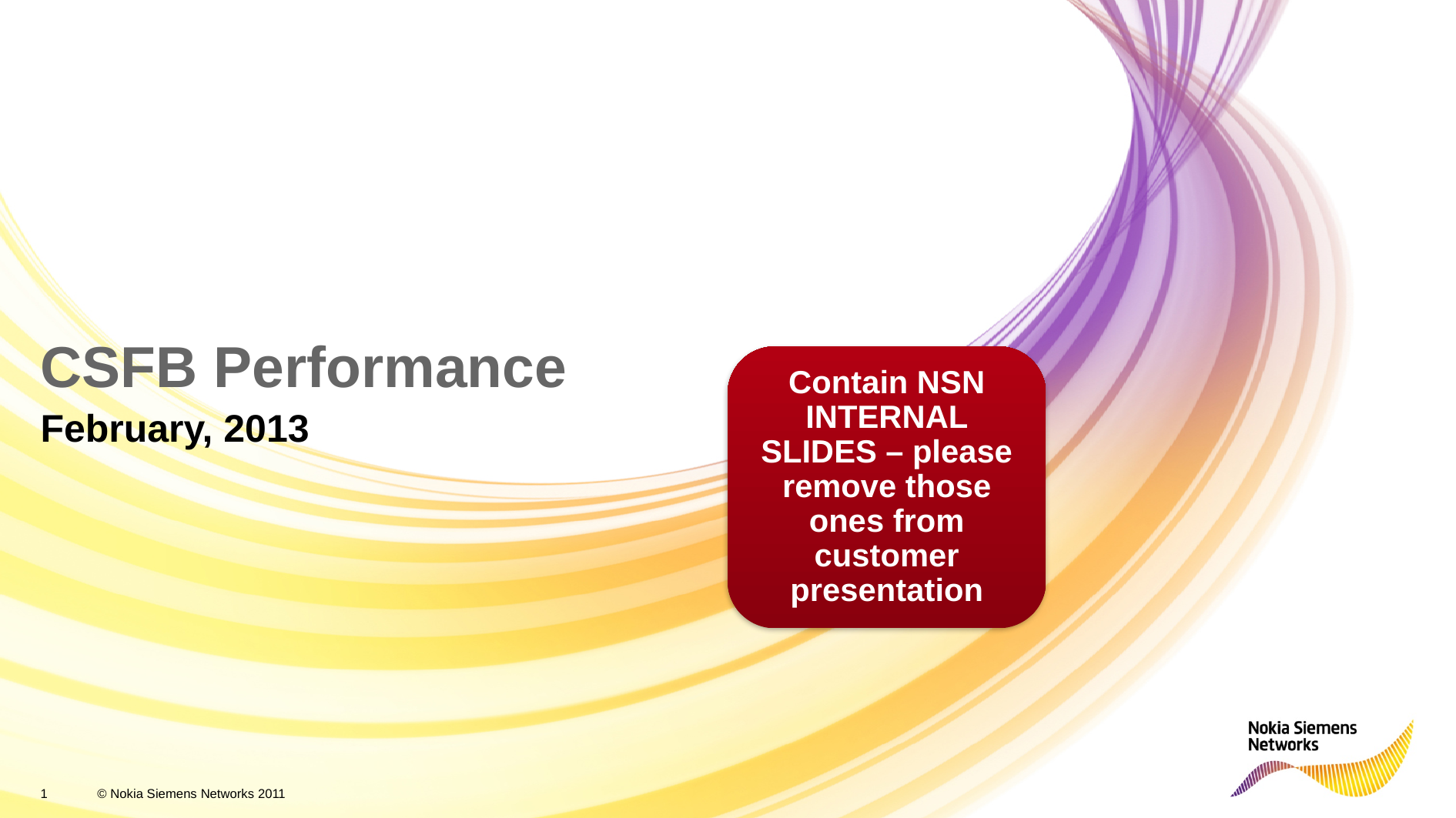

# CSFB Performance
Contain NSN INTERNAL SLIDES – please remove those ones from customer presentation
February, 2013